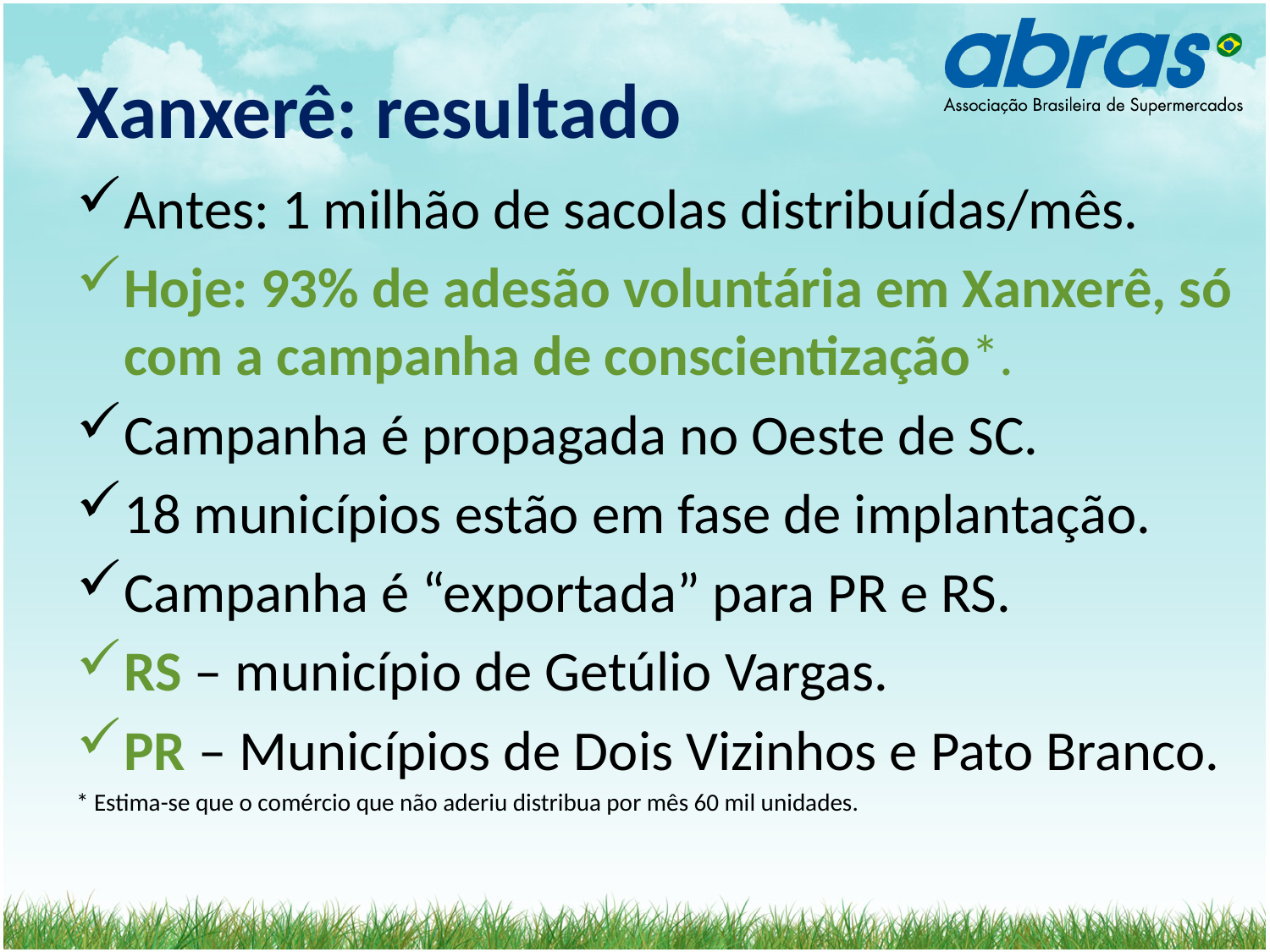

# Xanxerê: resultado
Antes: 1 milhão de sacolas distribuídas/mês.
Hoje: 93% de adesão voluntária em Xanxerê, só com a campanha de conscientização*.
Campanha é propagada no Oeste de SC.
18 municípios estão em fase de implantação.
Campanha é “exportada” para PR e RS.
RS – município de Getúlio Vargas.
PR – Municípios de Dois Vizinhos e Pato Branco.
* Estima-se que o comércio que não aderiu distribua por mês 60 mil unidades.